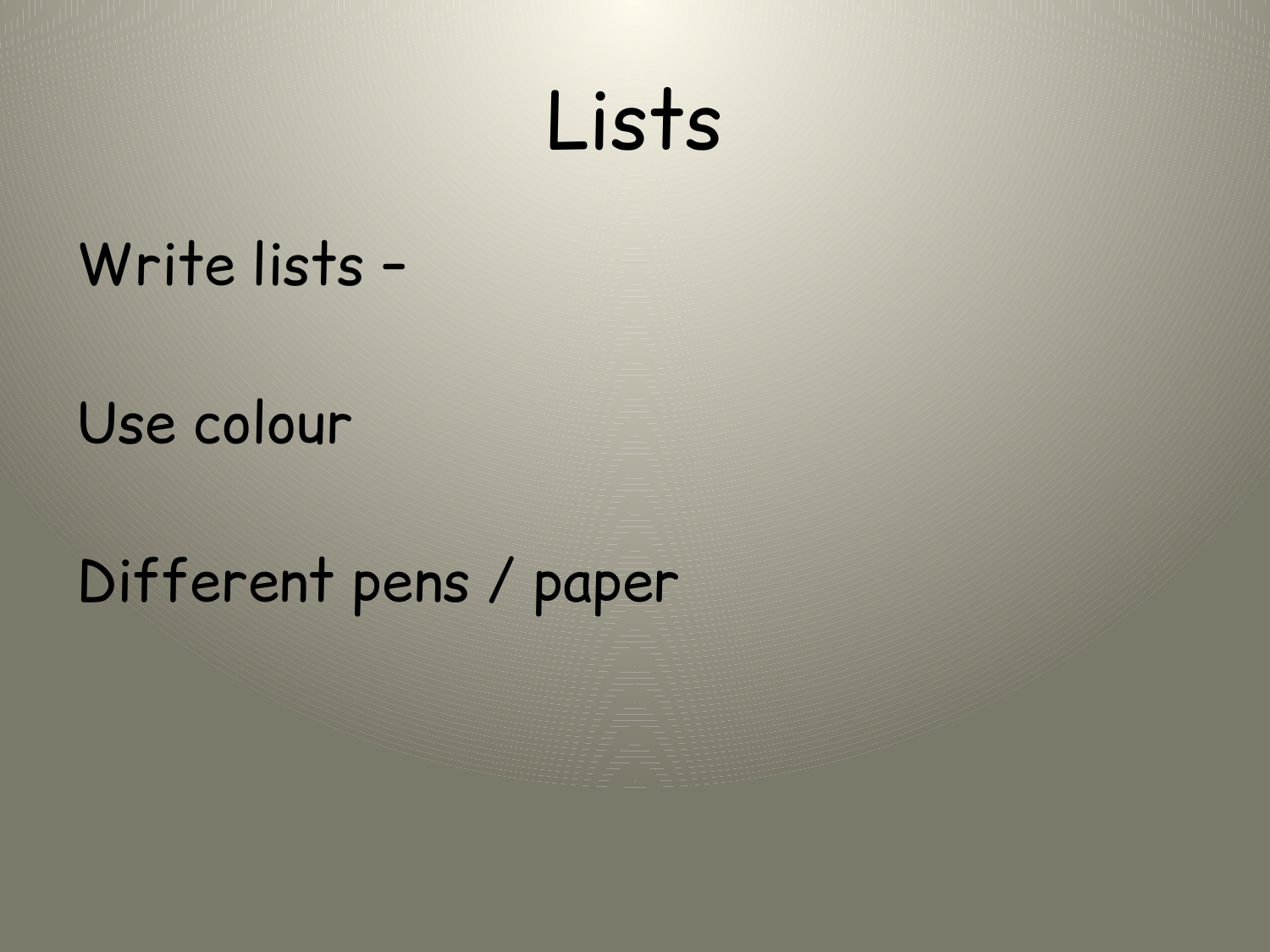

# Lists
Write lists –

Use colour

Different pens / paper